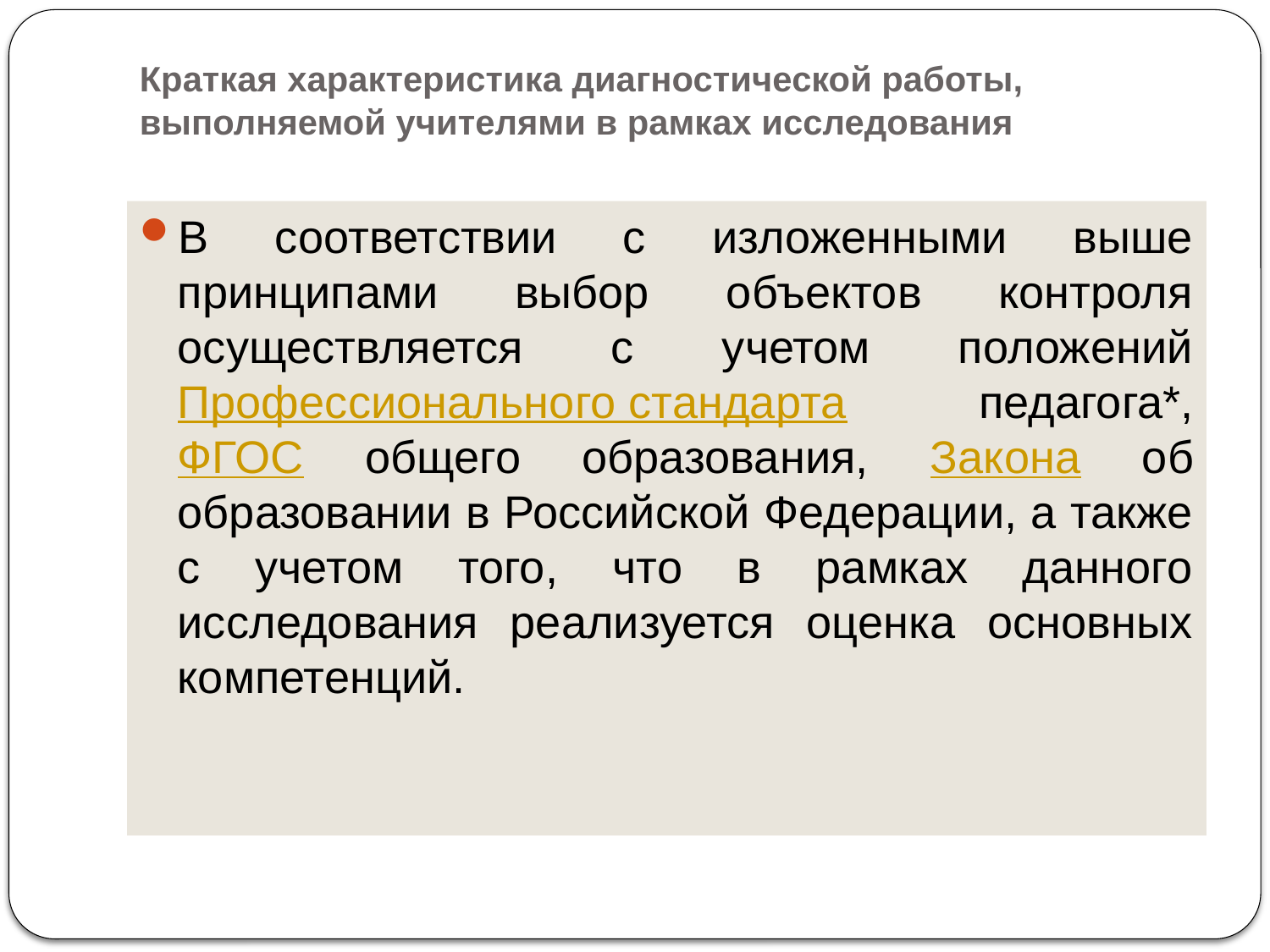

# Краткая характеристика диагностической работы, выполняемой учителями в рамках исследования
В соответствии с изложенными выше принципами выбор объектов контроля осуществляется с учетом положений Профессионального стандарта педагога*, ФГОС общего образования, Закона об образовании в Российской Федерации, а также с учетом того, что в рамках данного исследования реализуется оценка основных компетенций.